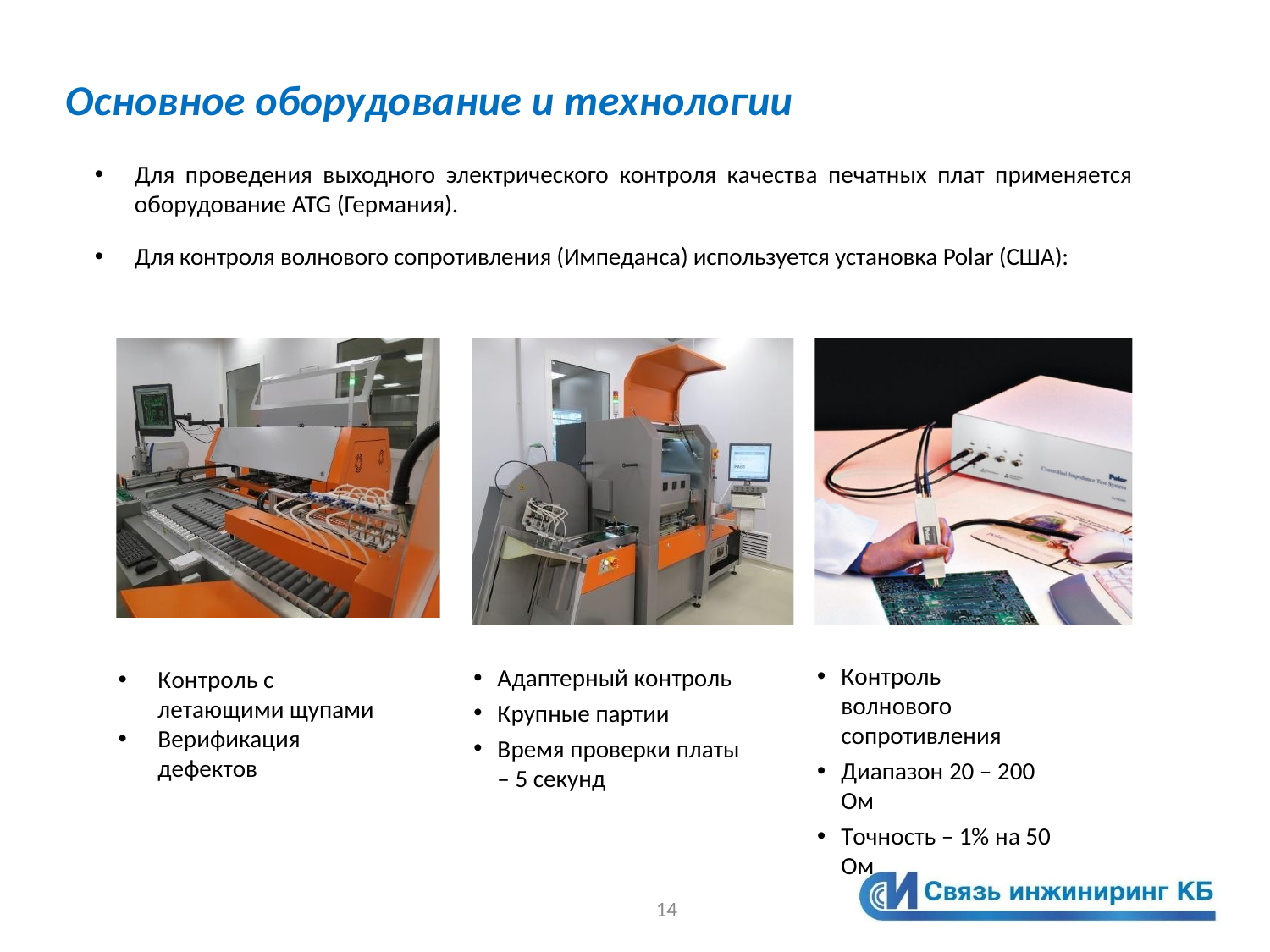

# Основное оборудование и технологии
Для проведения выходного электрического контроля качества печатных плат применяется оборудование ATG (Германия).

Для контроля волнового сопротивления (Импеданса) используется установка Polar (США):

Контроль волнового сопротивления
Диапазон 20 – 200 Ом
Точность – 1% на 50 Ом
Адаптерный контроль
Крупные партии
Время проверки платы
– 5 секунд
Контроль с летающими щупами
Верификация дефектов
14